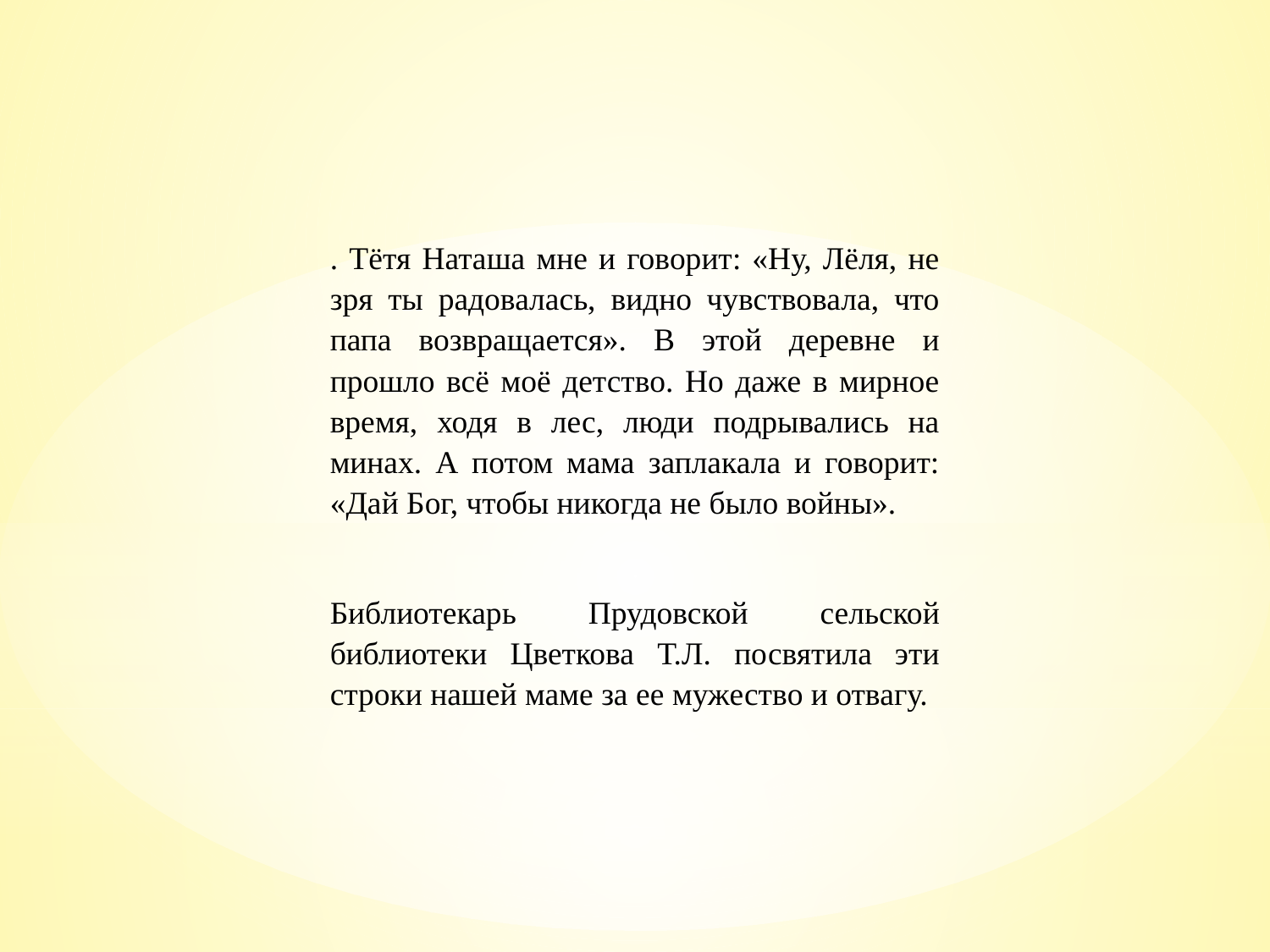

. Тётя Наташа мне и говорит: «Ну, Лёля, не зря ты радовалась, видно чувствовала, что папа возвращается». В этой деревне и прошло всё моё детство. Но даже в мирное время, ходя в лес, люди подрывались на минах. А потом мама заплакала и говорит: «Дай Бог, чтобы никогда не было войны».

Библиотекарь Прудовской сельской библиотеки Цветкова Т.Л. посвятила эти строки нашей маме за ее мужество и отвагу.